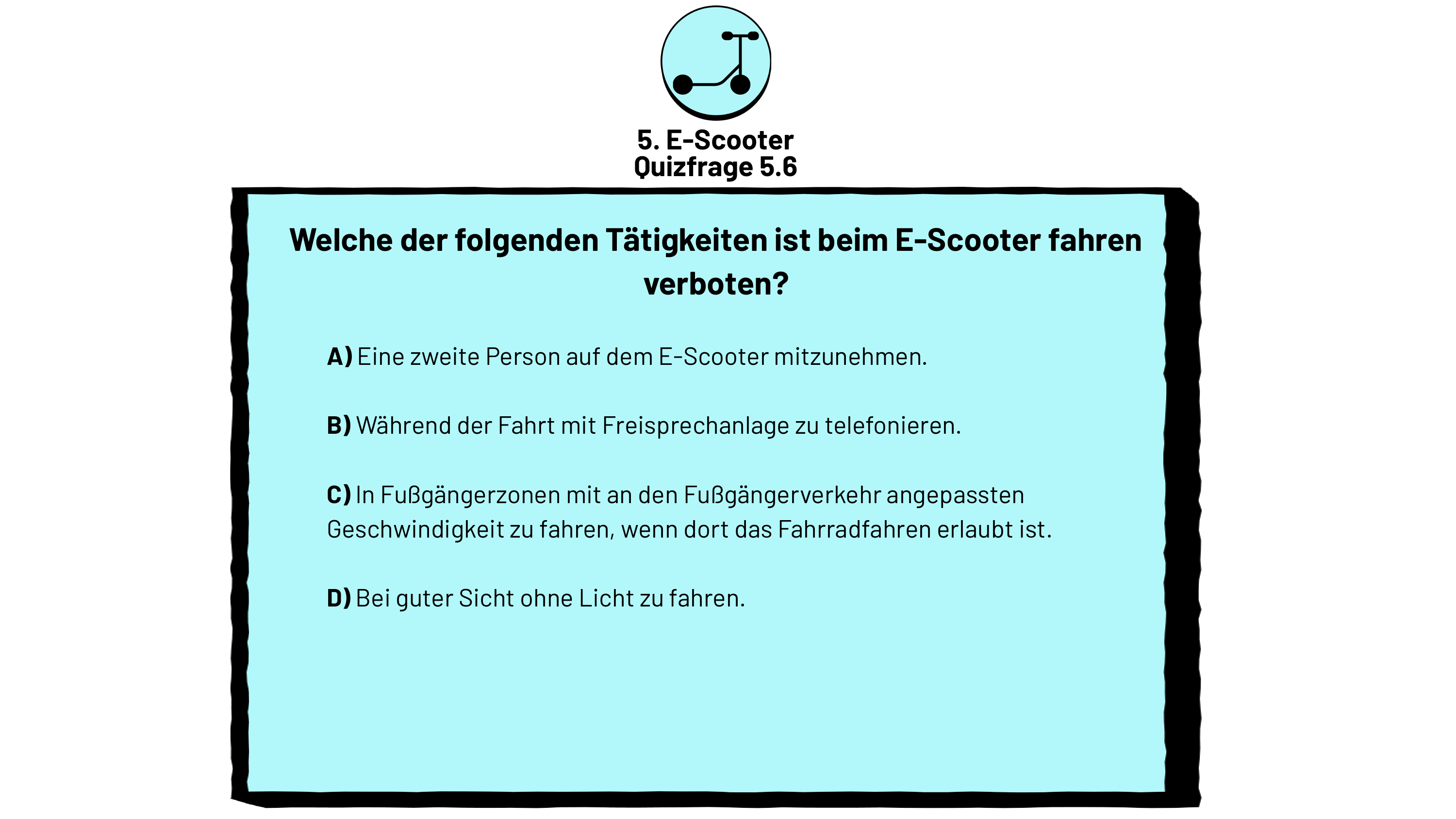

5. E-Scooter
Quizfrage 5.6
Welche der folgenden Tätigkeiten ist beim E-Scooter fahren verboten?

A) Eine zweite Person auf dem E-Scooter mitzunehmen.

B) Während der Fahrt mit Freisprechanlage zu telefonieren.

C) In Fußgängerzonen mit an den Fußgängerverkehr angepassten Geschwindigkeit zu fahren, wenn dort das Fahrradfahren erlaubt ist.

D) Bei guter Sicht ohne Licht zu fahren.